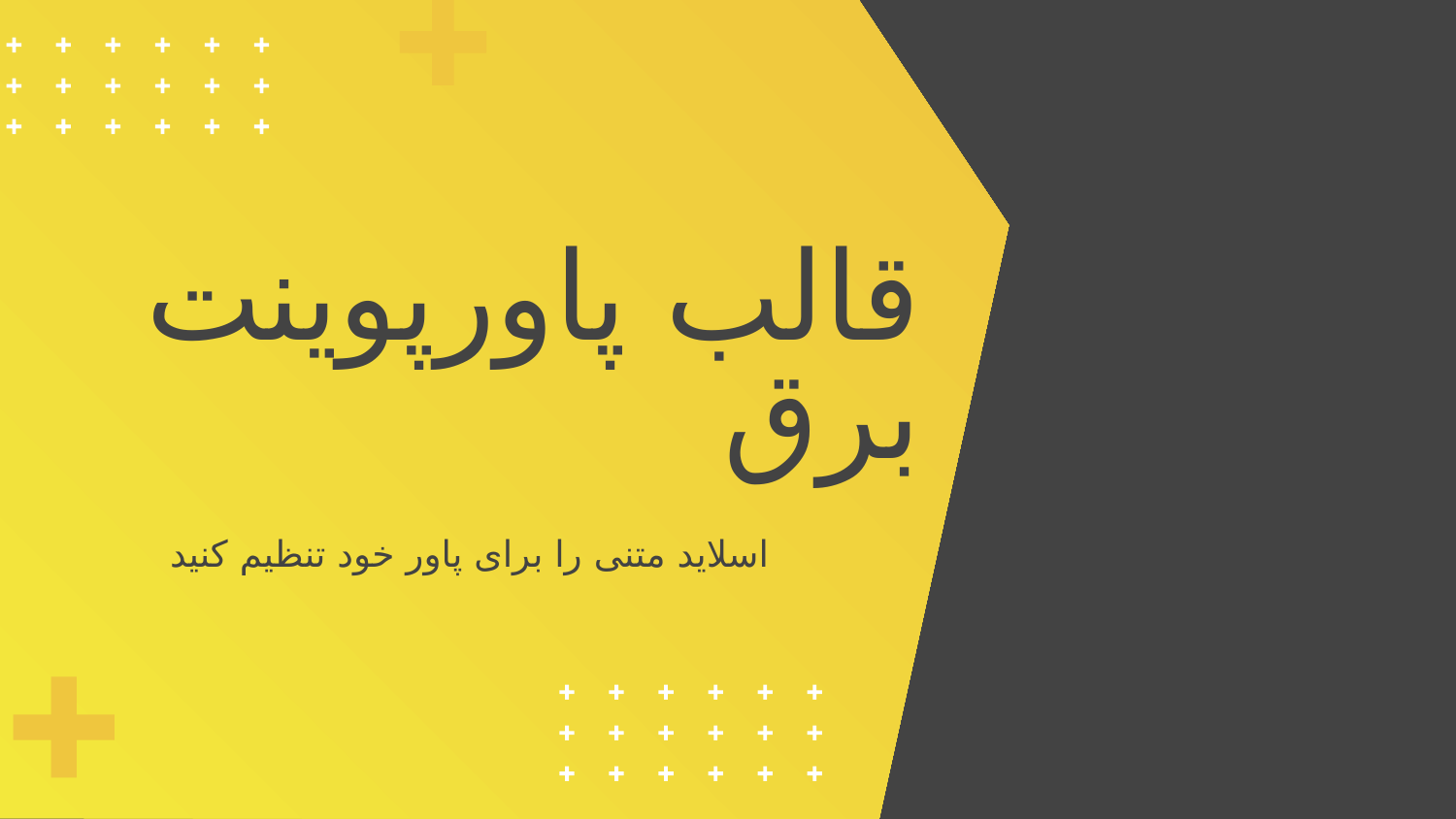

# قالب پاورپوینت برق
اسلاید متنی را برای پاور خود تنظیم کنید